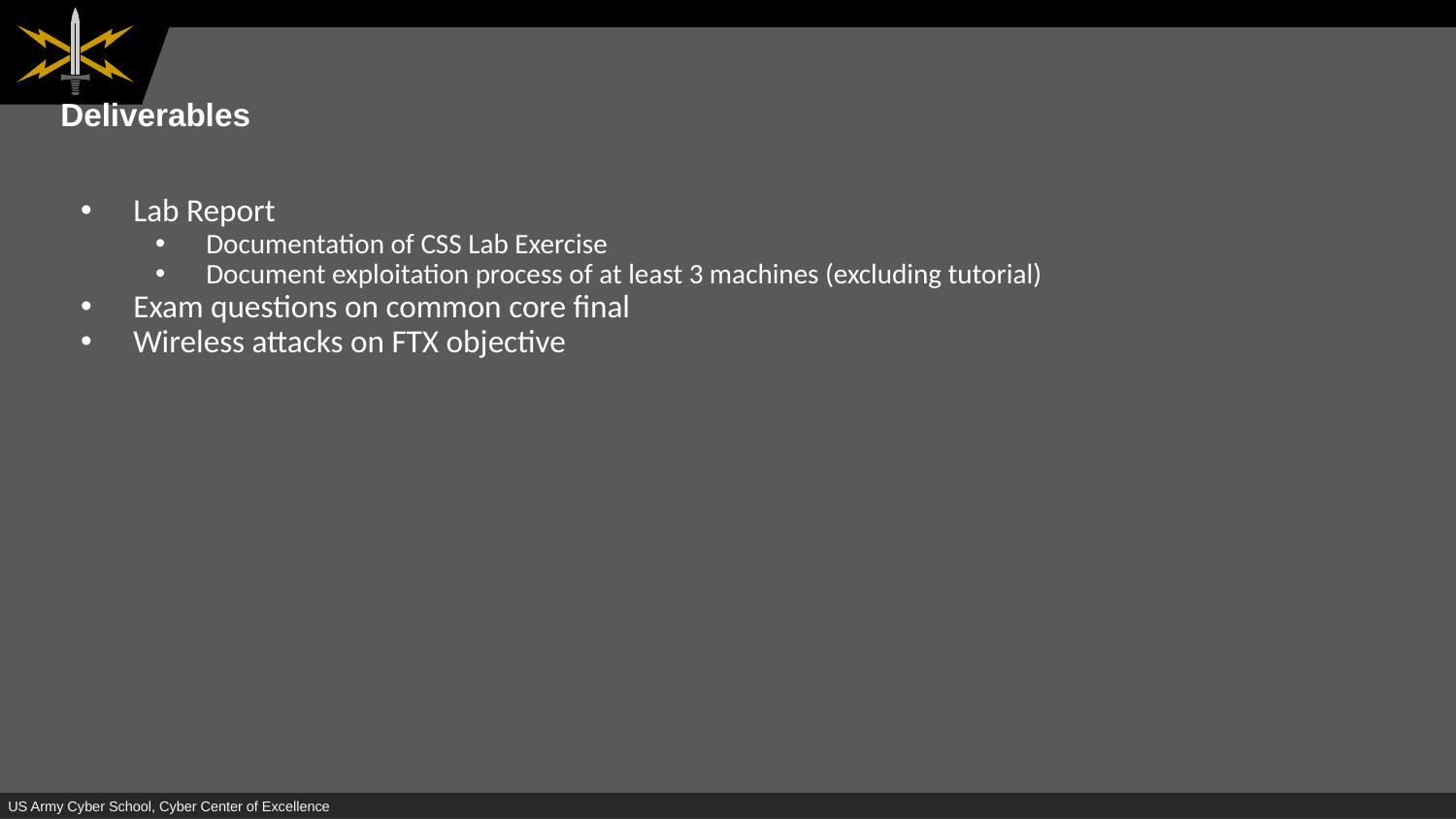

# Deliverables
Lab Report
Documentation of CSS Lab Exercise
Document exploitation process of at least 3 machines (excluding tutorial)
Exam questions on common core final
Wireless attacks on FTX objective